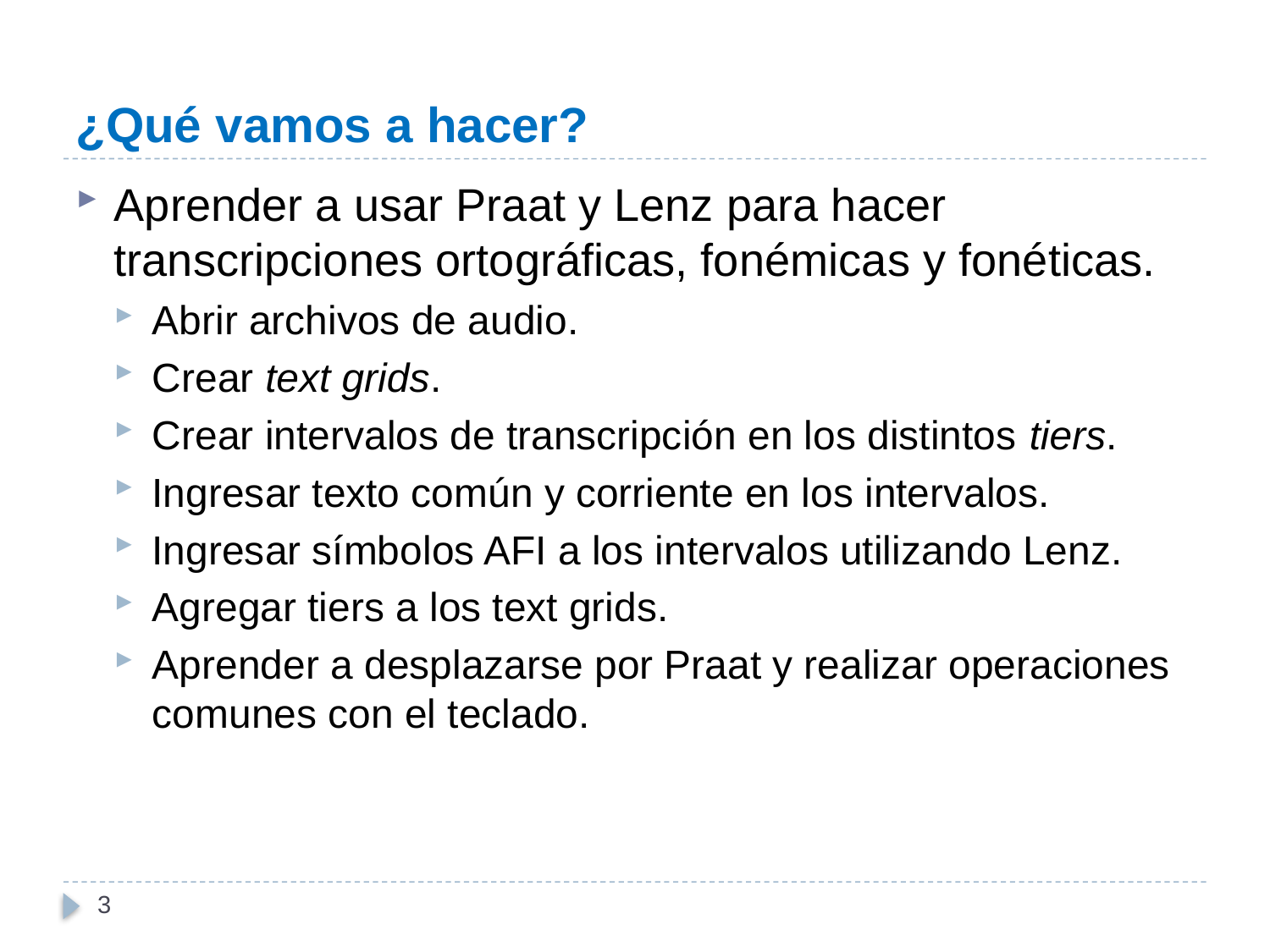

# ¿Qué vamos a hacer?
Aprender a usar Praat y Lenz para hacer transcripciones ortográficas, fonémicas y fonéticas.
Abrir archivos de audio.
Crear text grids.
Crear intervalos de transcripción en los distintos tiers.
Ingresar texto común y corriente en los intervalos.
Ingresar símbolos AFI a los intervalos utilizando Lenz.
Agregar tiers a los text grids.
Aprender a desplazarse por Praat y realizar operaciones comunes con el teclado.
3